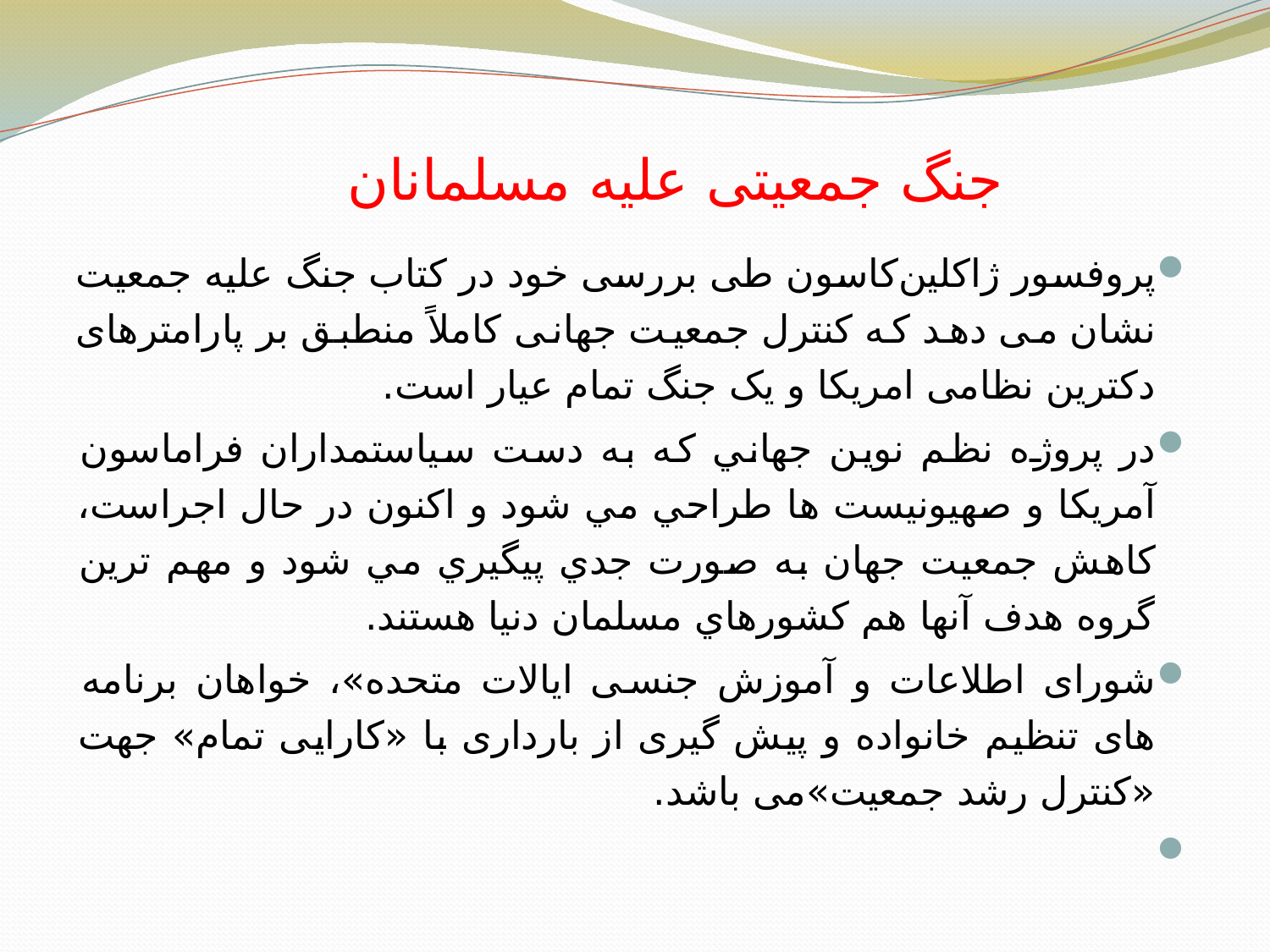

# جنگ جمعیتی علیه مسلمانان
پروفسور ژاکلین‌کاسون طی بررسی خود در کتاب جنگ علیه جمعیت نشان می دهد که کنترل جمعیت جهانی کاملاً منطبق بر پارامترهای دکترین نظامی امریکا و یک جنگ تمام عیار است.
در پروژه نظم نوين جهاني كه به دست سياستمداران فراماسون آمريكا و صهيونيست ها طراحي مي شود و اكنون در حال اجراست، كاهش جمعيت جهان به صورت جدي پيگيري مي شود و مهم ترين گروه هدف آنها هم كشورهاي مسلمان دنيا هستند.
شورای اطلاعات و آموزش جنسی ایالات متحده»، خواهان برنامه های تنظیم خانواده و پیش گیری از بارداری با «کارایی تمام» جهت «کنترل رشد جمعیت»می باشد.